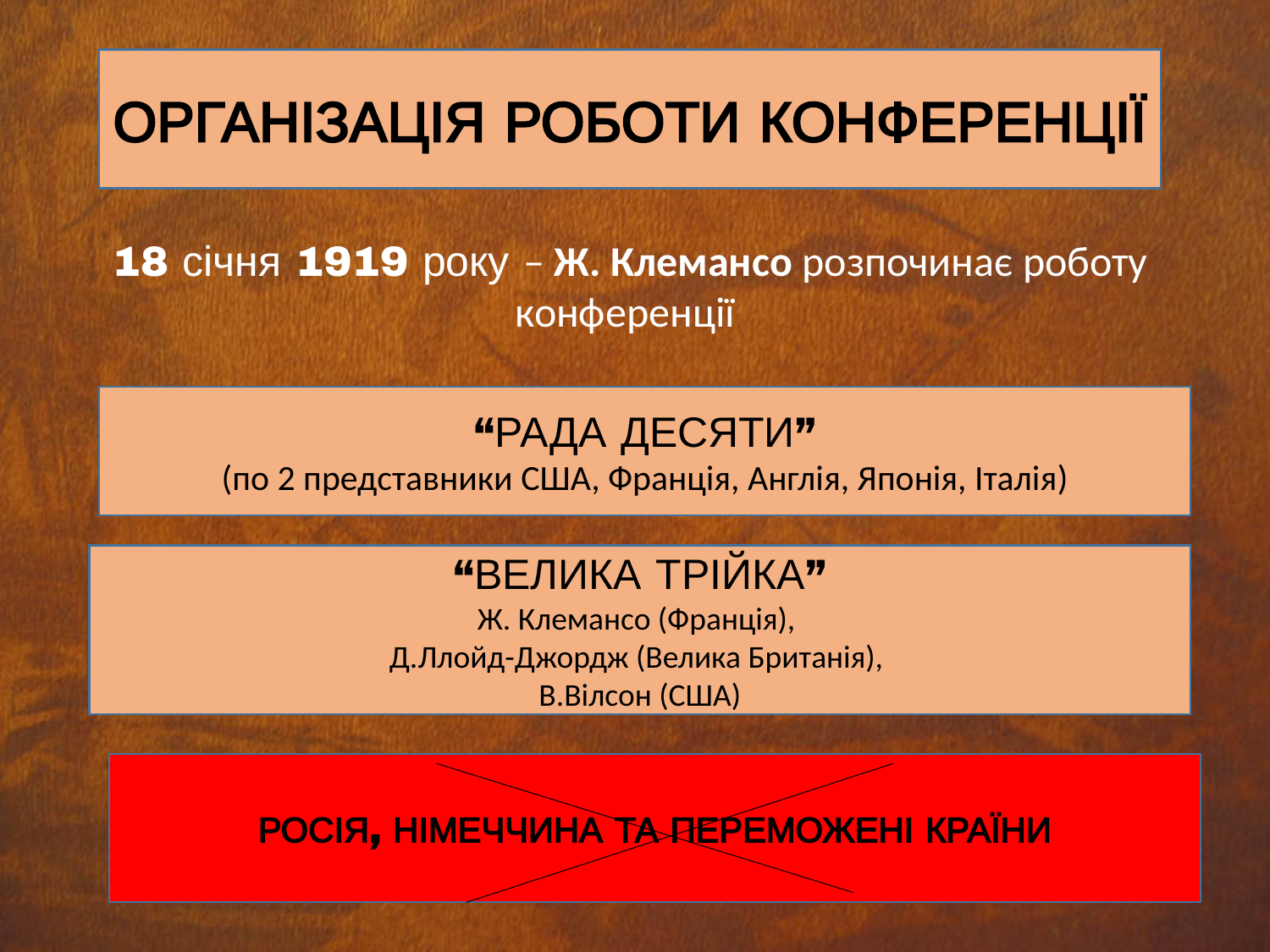

ОРГАНІЗАЦІЯ РОБОТИ КОНФЕРЕНЦІЇ
18 січня 1919 року – Ж. Клемансо розпочинає роботу конференції
“РАДА ДЕСЯТИ”
(по 2 представники США, Франція, Англія, Японія, Італія)
“ВЕЛИКА ТРІЙКА”
Ж. Клемансо (Франція),
Д.Ллойд-Джордж (Велика Британія),
В.Вілсон (США)
РОСІЯ, НІМЕЧЧИНА ТА ПЕРЕМОЖЕНІ КРАЇНИ